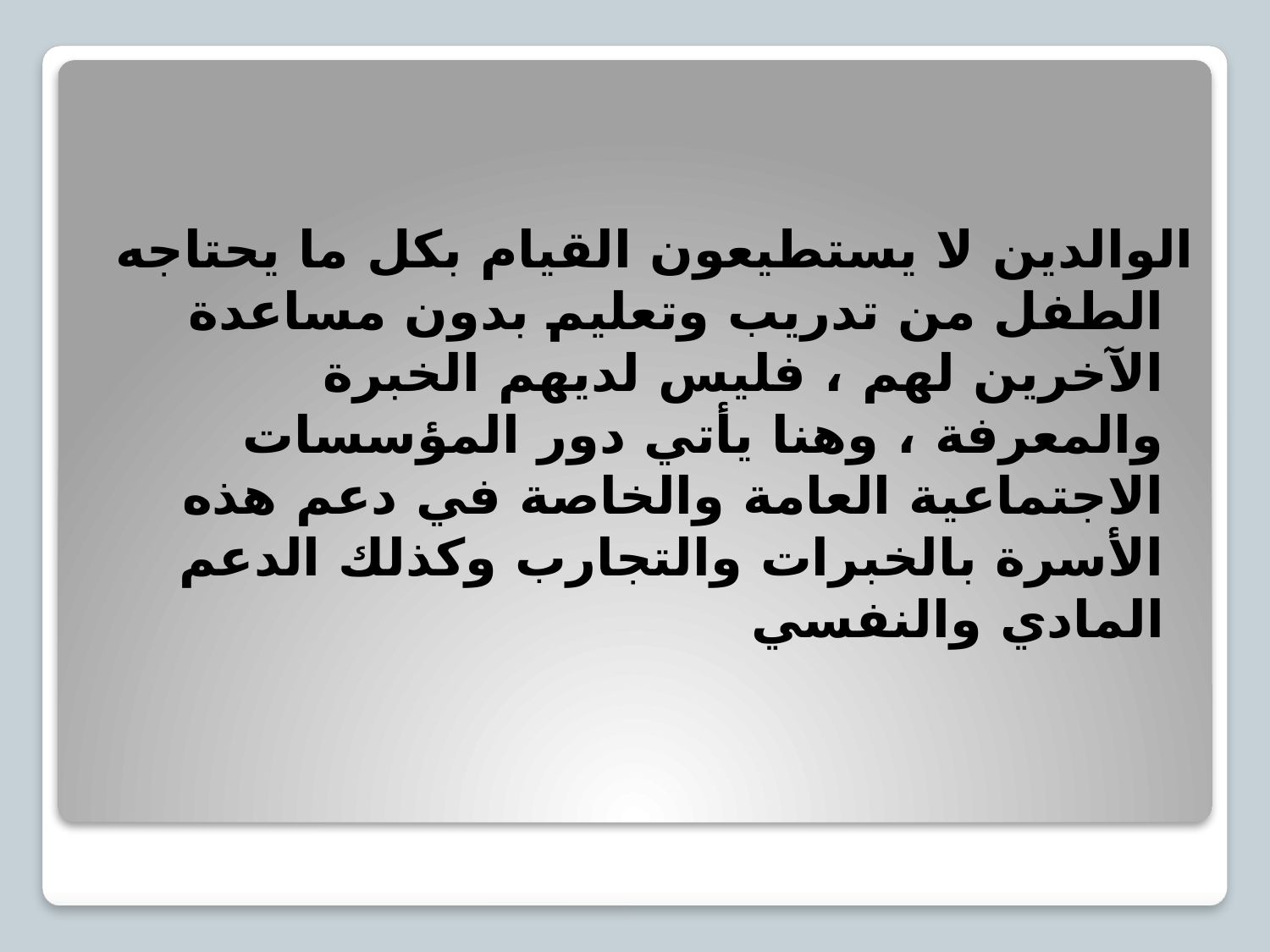

الوالدين لا يستطيعون القيام بكل ما يحتاجه الطفل من تدريب وتعليم بدون مساعدة الآخرين لهم ، فليس لديهم الخبرة والمعرفة ، وهنا يأتي دور المؤسسات الاجتماعية العامة والخاصة في دعم هذه الأسرة بالخبرات والتجارب وكذلك الدعم المادي والنفسي
#